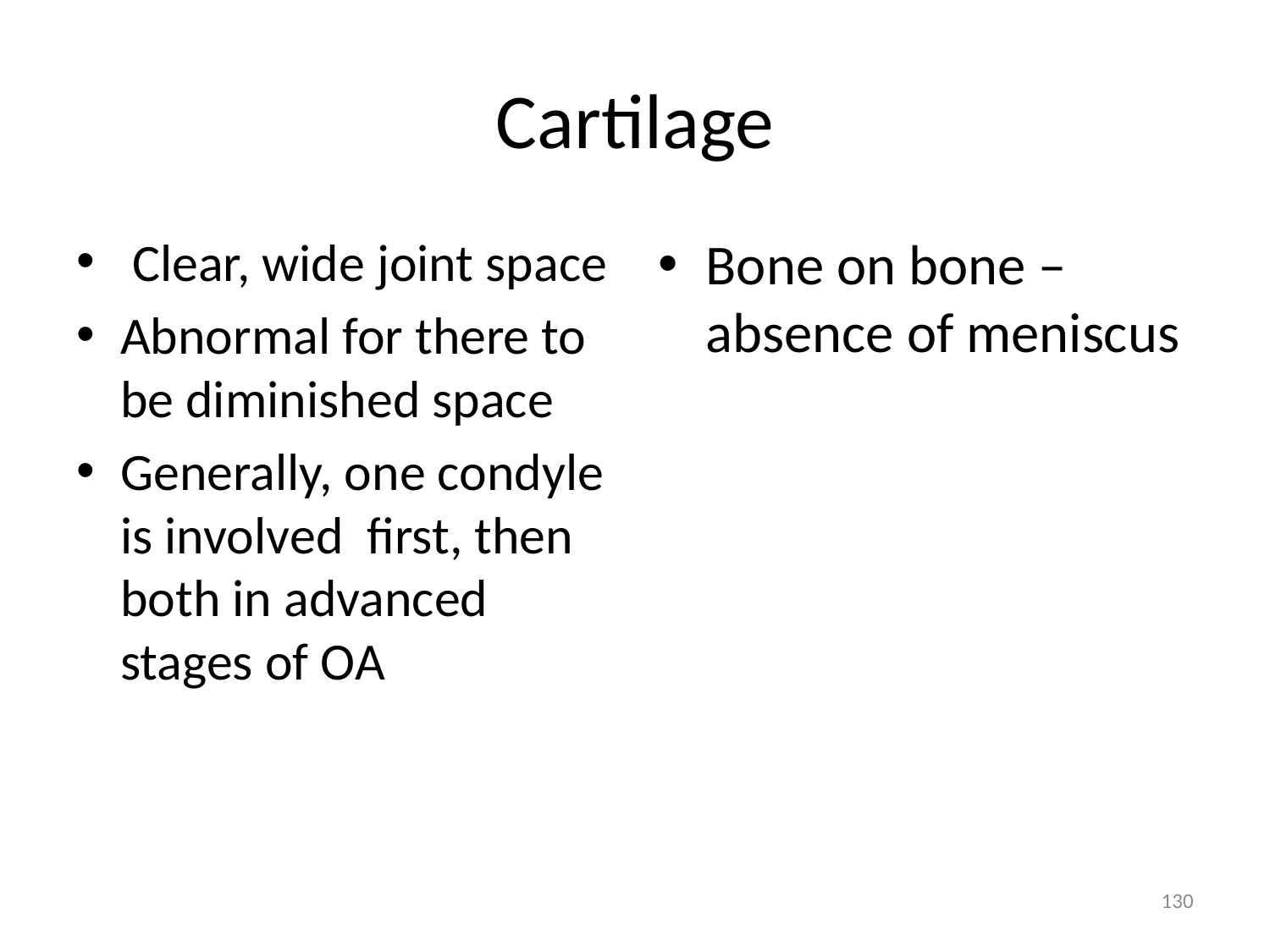

# Cartilage
 Clear, wide joint space
Abnormal for there to be diminished space
Generally, one condyle is involved  first, then both in advanced stages of OA
Bone on bone – absence of meniscus
130